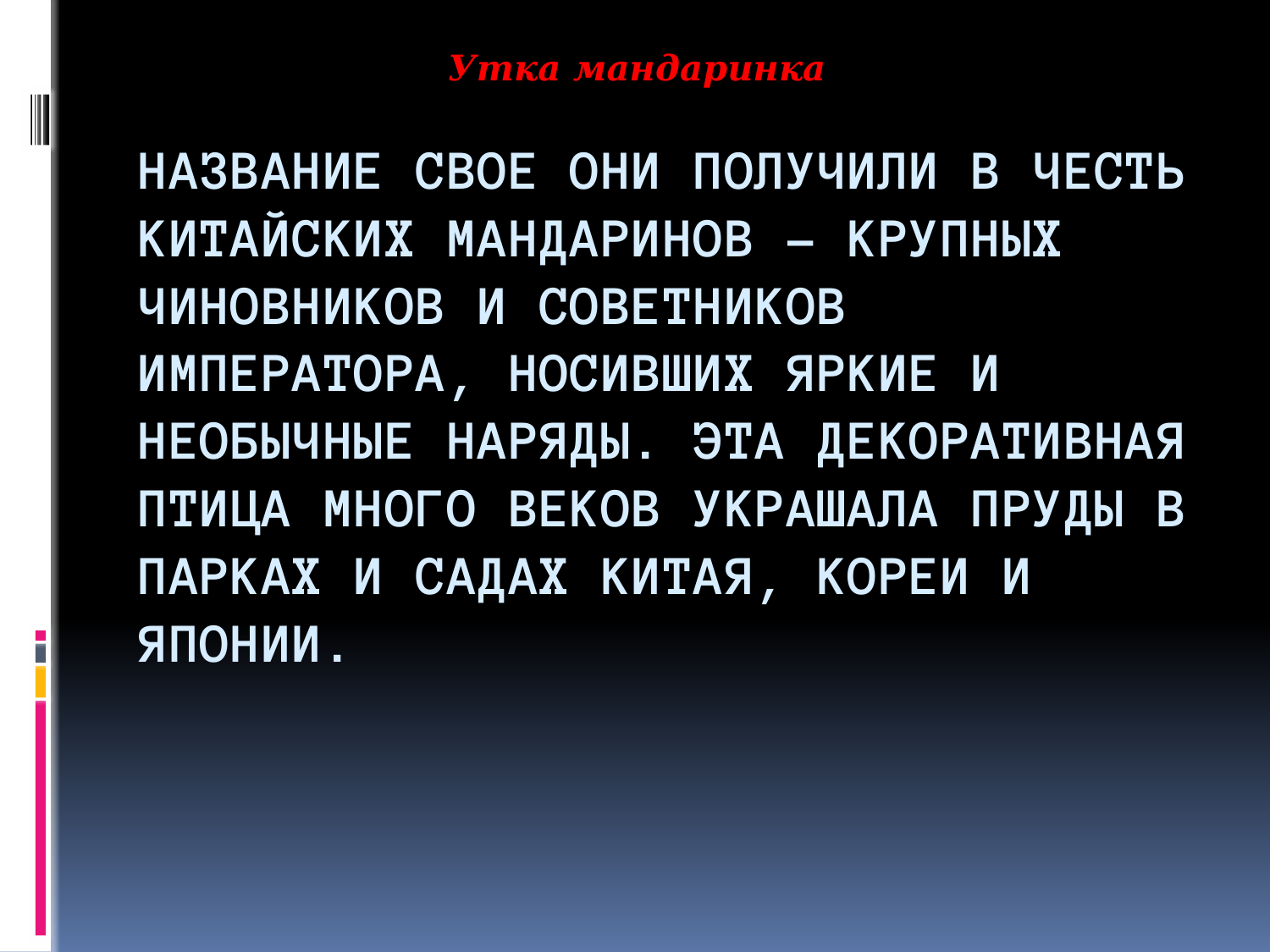

Утка мандаринка

# Название свое они получили в честь китайских мандаринов - крупных чиновников и советников императора, носивших яркие и необычные наряды. Эта декоративная птица много веков украшала пруды в парках и садах Китая, Кореи и Японии.